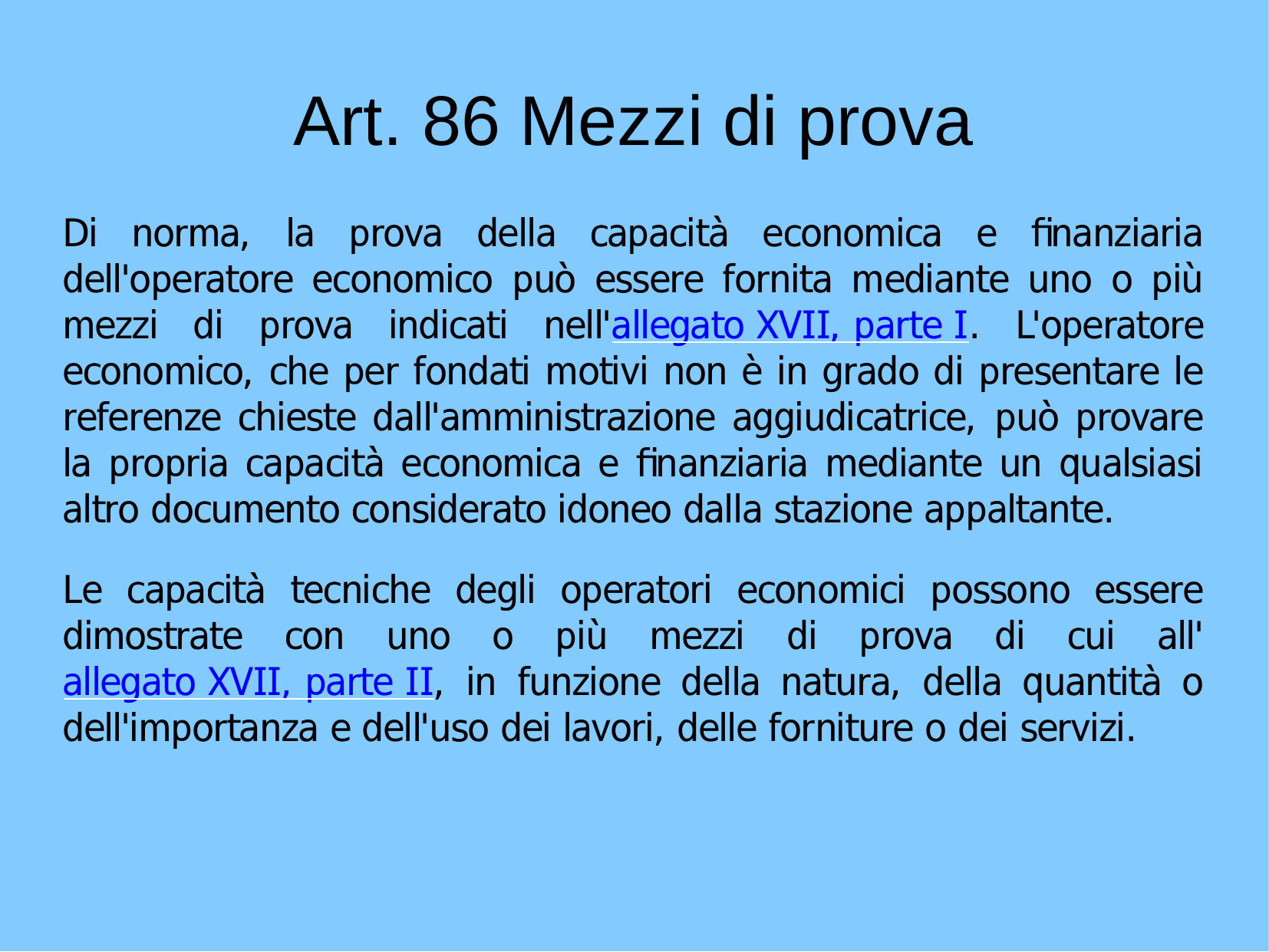

Art. 86 Mezzi di prova
Di norma, la prova della capacità economica e finanziaria dell'operatore economico può essere fornita mediante uno o più mezzi di prova indicati nell'allegato XVII, parte I. L'operatore economico, che per fondati motivi non è in grado di presentare le referenze chieste dall'amministrazione aggiudicatrice, può provare la propria capacità economica e finanziaria mediante un qualsiasi altro documento considerato idoneo dalla stazione appaltante.

Le capacità tecniche degli operatori economici possono essere dimostrate con uno o più mezzi di prova di cui all'allegato XVII, parte II, in funzione della natura, della quantità o dell'importanza e dell'uso dei lavori, delle forniture o dei servizi.